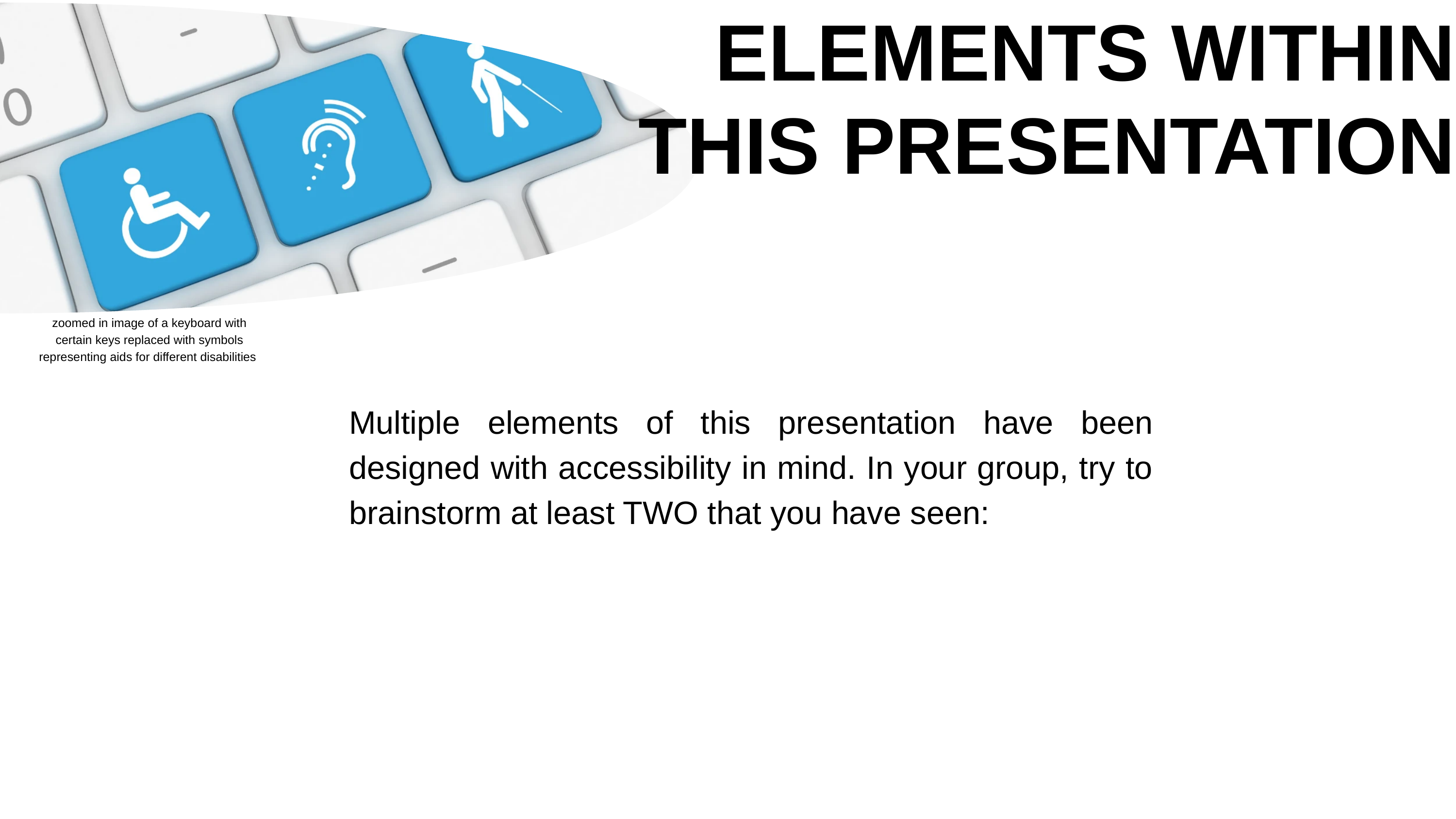

ELEMENTS WITHIN THIS PRESENTATION
zoomed in image of a keyboard with certain keys replaced with symbols representing aids for different disabilities
Multiple elements of this presentation have been designed with accessibility in mind. In your group, try to brainstorm at least TWO that you have seen: